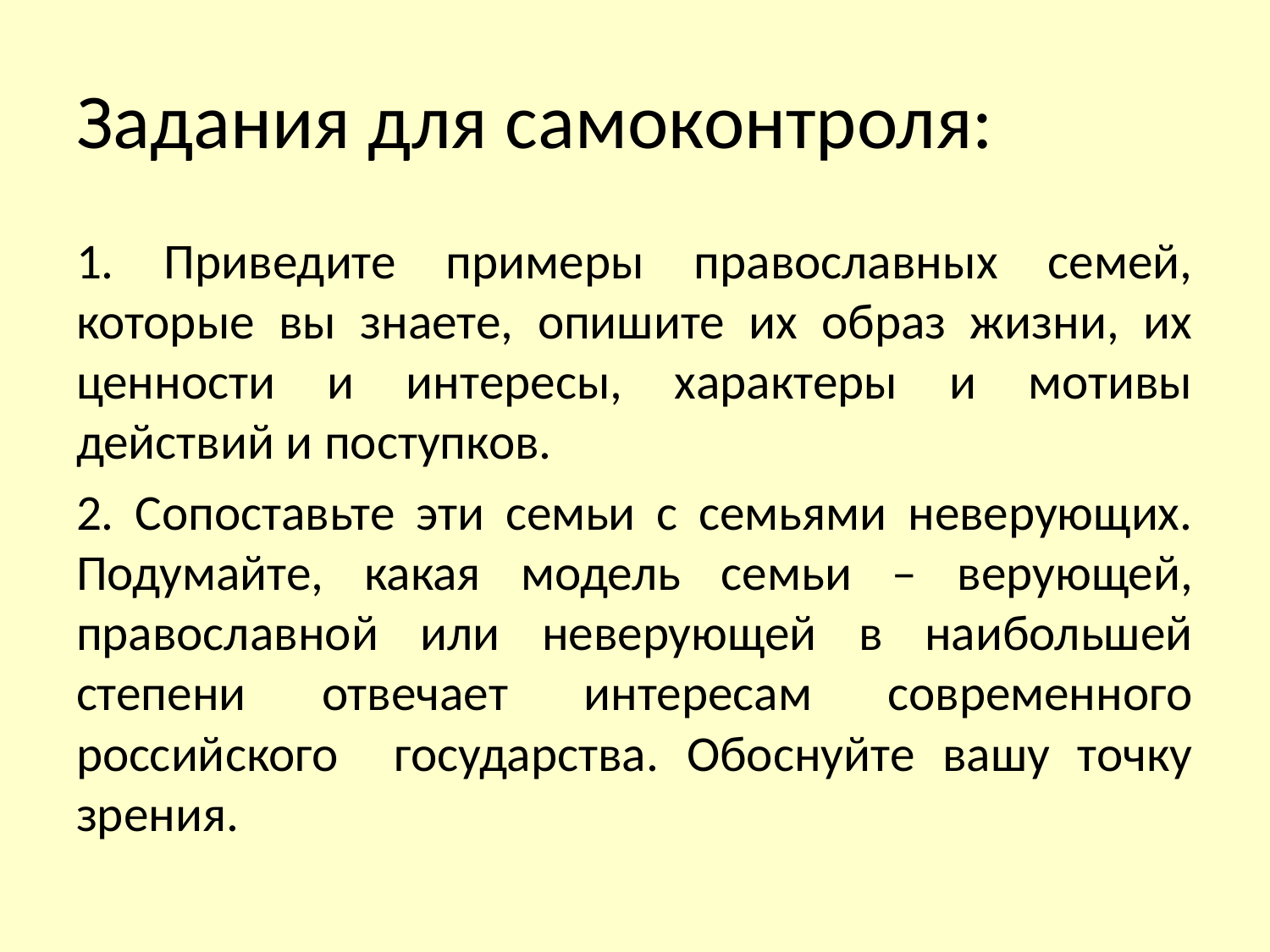

# Задания для самоконтроля:
1. Приведите примеры православных семей, которые вы знаете, опишите их образ жизни, их ценности и интересы, характеры и мотивы действий и поступков.
2. Сопоставьте эти семьи с семьями неверующих. Подумайте, какая модель семьи – верующей, православной или неверующей в наибольшей степени отвечает интересам современного российского  государства. Обоснуйте вашу точку зрения.